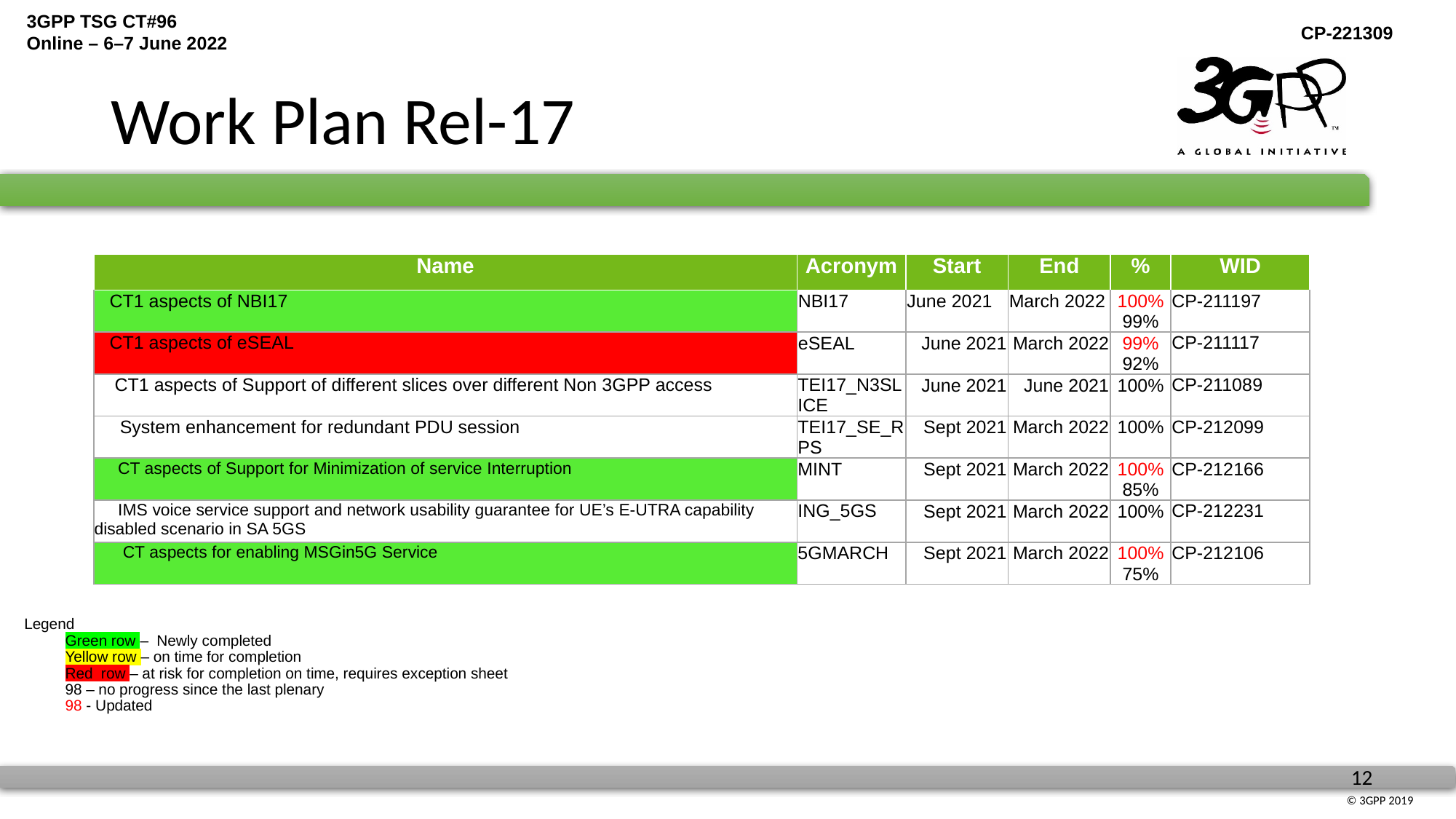

# Work Plan Rel-17
| Name | Acronym | Start | End | % | WID |
| --- | --- | --- | --- | --- | --- |
| CT1 aspects of NBI17 | NBI17 | June 2021 | March 2022 | 100% 99% | CP-211197 |
| CT1 aspects of eSEAL | eSEAL | June 2021 | March 2022 | 99% 92% | CP-211117 |
| CT1 aspects of Support of different slices over different Non 3GPP access | TEI17\_N3SLICE | June 2021 | June 2021 | 100% | CP-211089 |
| System enhancement for redundant PDU session | TEI17\_SE\_RPS | Sept 2021 | March 2022 | 100% | CP-212099 |
| CT aspects of Support for Minimization of service Interruption | MINT | Sept 2021 | March 2022 | 100% 85% | CP-212166 |
| IMS voice service support and network usability guarantee for UE’s E-UTRA capability disabled scenario in SA 5GS | ING\_5GS | Sept 2021 | March 2022 | 100% | CP-212231 |
| CT aspects for enabling MSGin5G Service | 5GMARCH | Sept 2021 | March 2022 | 100% 75% | CP-212106 |
Legend
Green row –  Newly completed
	Yellow row – on time for completion
Red  row – at risk for completion on time, requires exception sheet
	98 – no progress since the last plenary
	98 - Updated